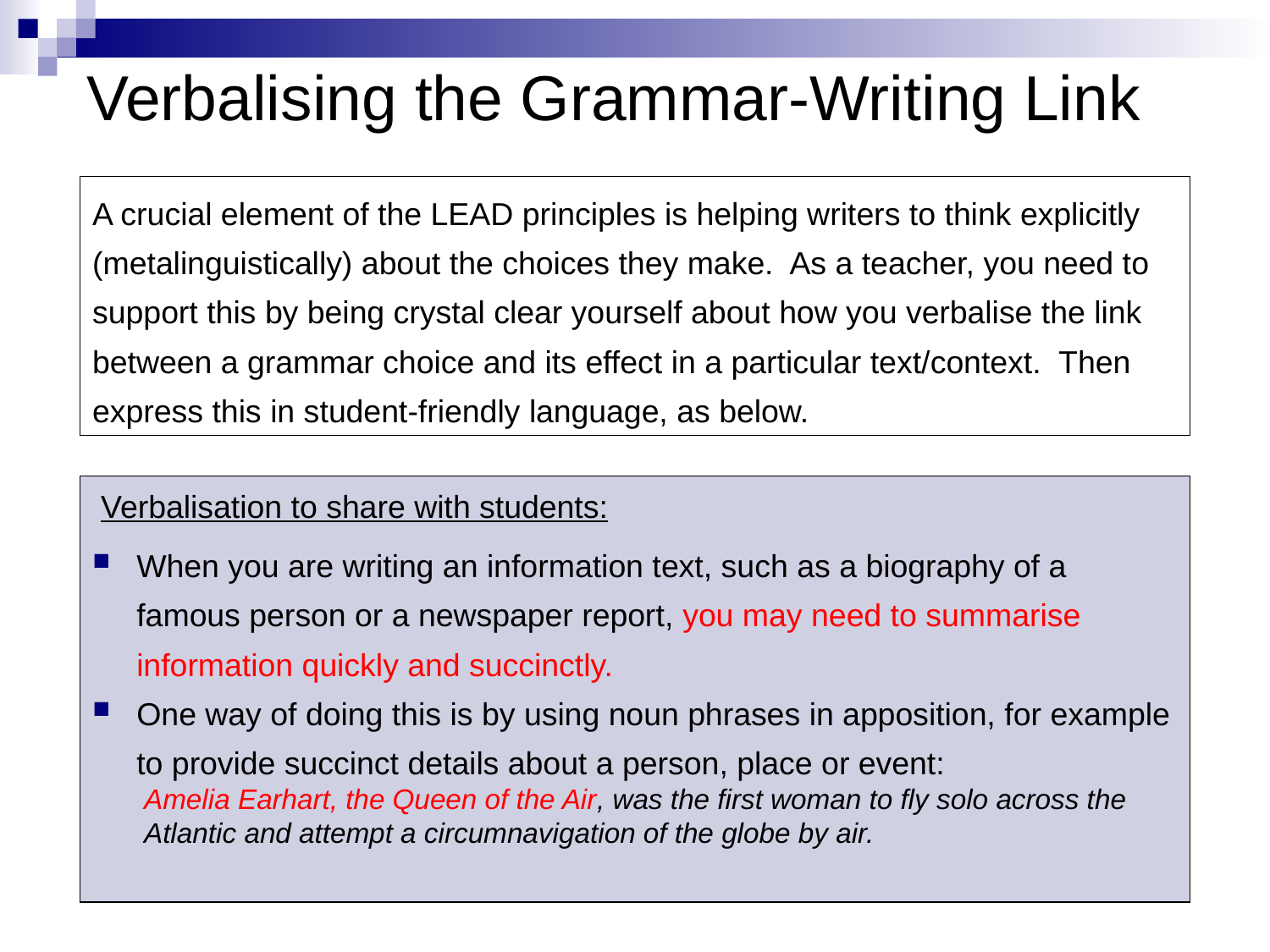

# Verbalising the Grammar-Writing Link
A crucial element of the LEAD principles is helping writers to think explicitly (metalinguistically) about the choices they make.  As a teacher, you need to support this by being crystal clear yourself about how you verbalise the link between a grammar choice and its effect in a particular text/context.  Then express this in student-friendly language, as below.
Verbalisation to share with students:
When you are writing an information text, such as a biography of a famous person or a newspaper report, you may need to summarise information quickly and succinctly.
One way of doing this is by using noun phrases in apposition, for example to provide succinct details about a person, place or event:
Amelia Earhart, the Queen of the Air, was the first woman to fly solo across the Atlantic and attempt a circumnavigation of the globe by air.